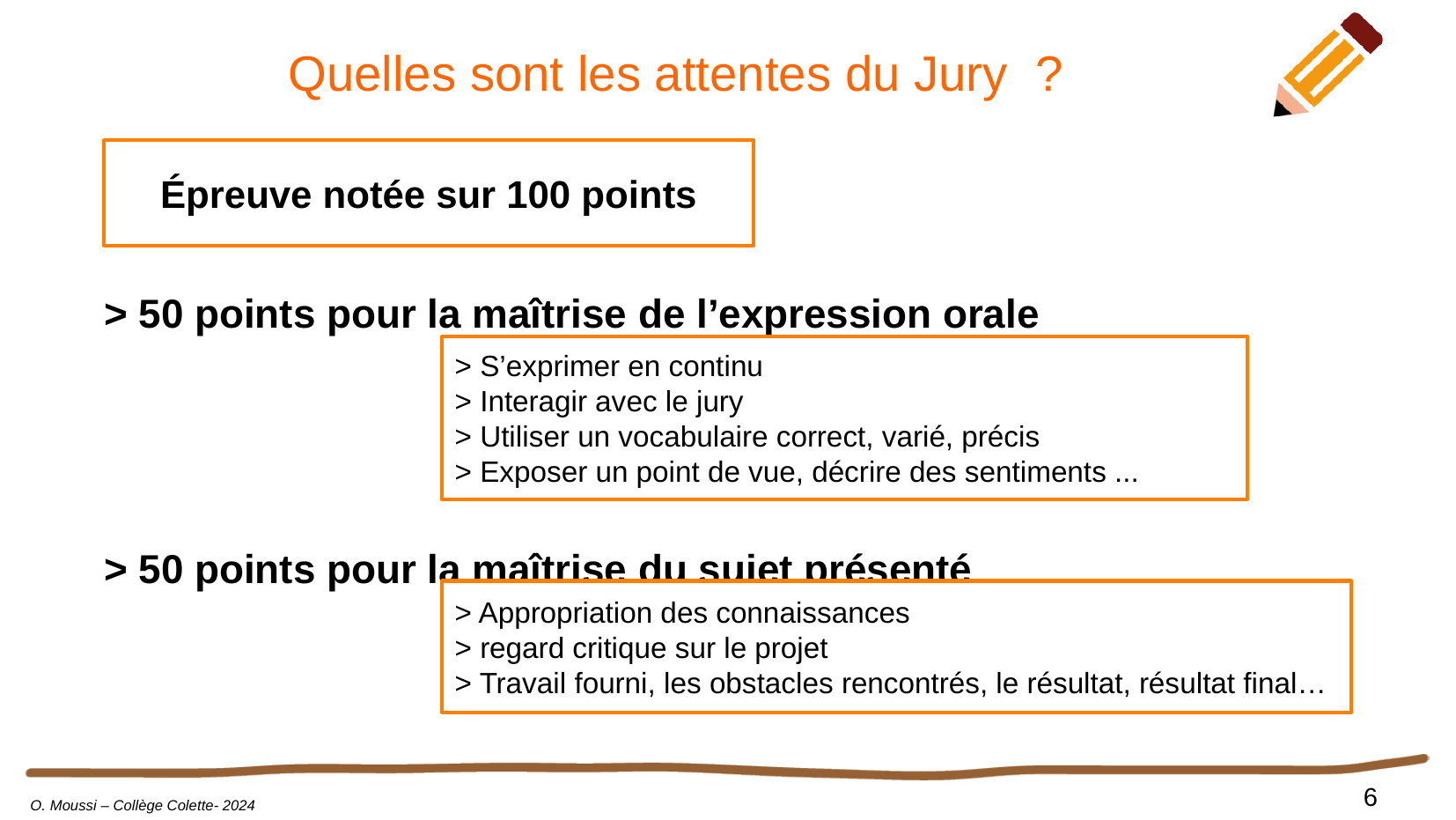

# Quelles sont les attentes du Jury  ?
Épreuve notée sur 100 points
> 50 points pour la maîtrise de l’expression orale

> 50 points pour la maîtrise du sujet présenté

> S’exprimer en continu
> Interagir avec le jury
> Utiliser un vocabulaire correct, varié, précis
> Exposer un point de vue, décrire des sentiments ...
> Appropriation des connaissances
> regard critique sur le projet
> Travail fourni, les obstacles rencontrés, le résultat, résultat final…
6
O. Moussi – Collège Colette- 2024